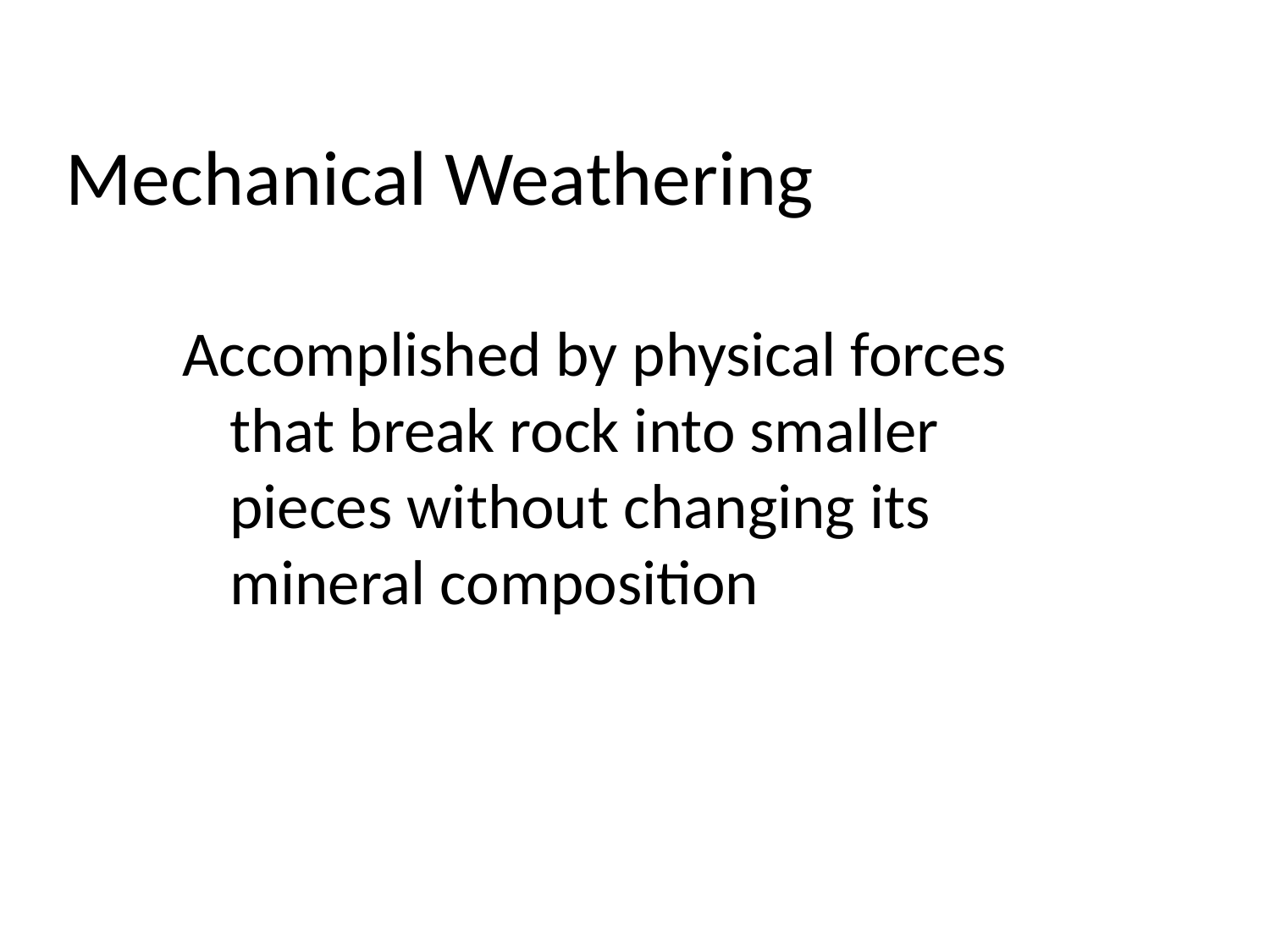

# Mechanical Weathering
Accomplished by physical forces that break rock into smaller pieces without changing its mineral composition